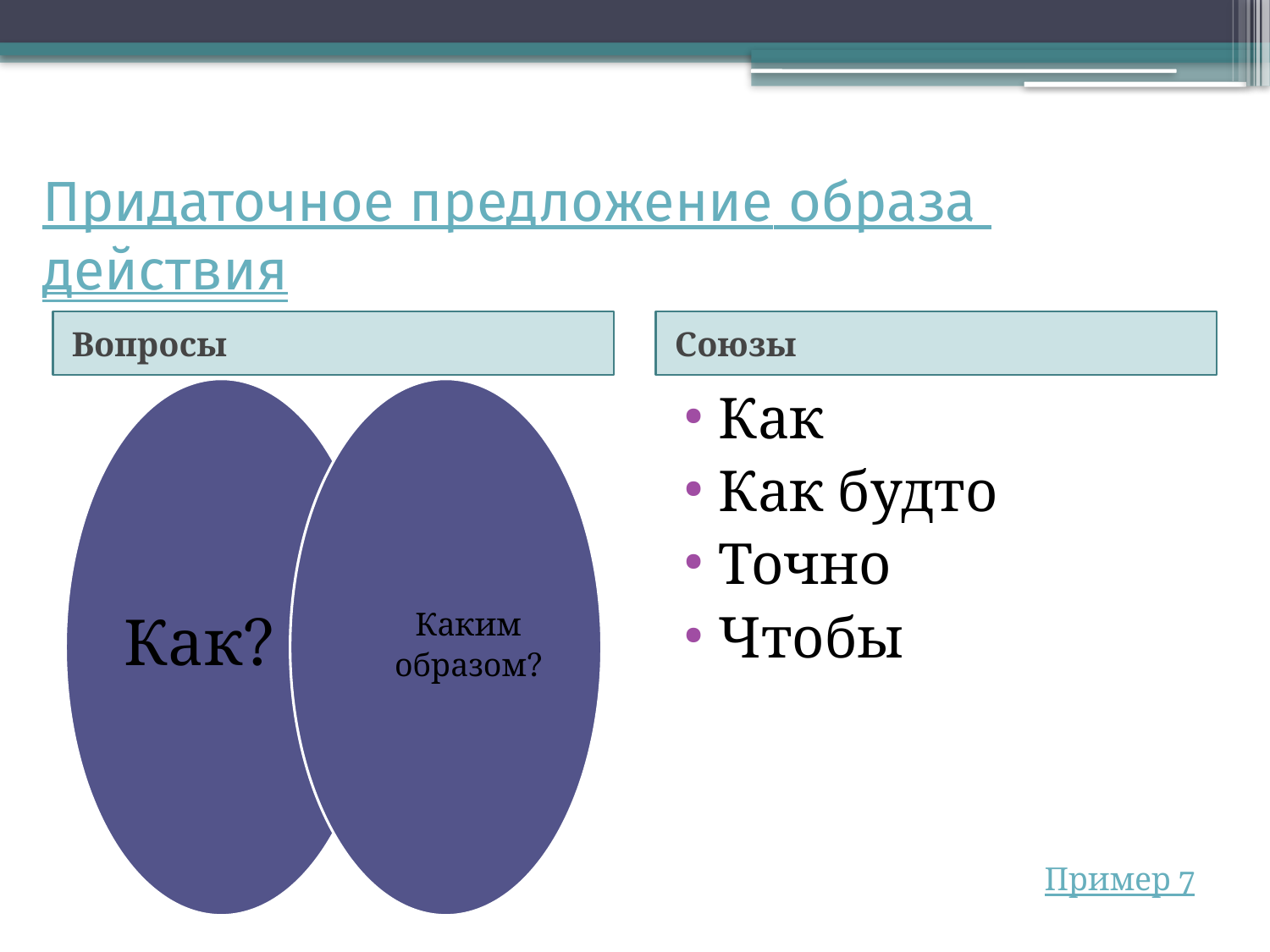

# Придаточное предложение образа действия
Вопросы
Союзы
Как?
Каким образом?
Как
Как будто
Точно
Чтобы

Пример 7